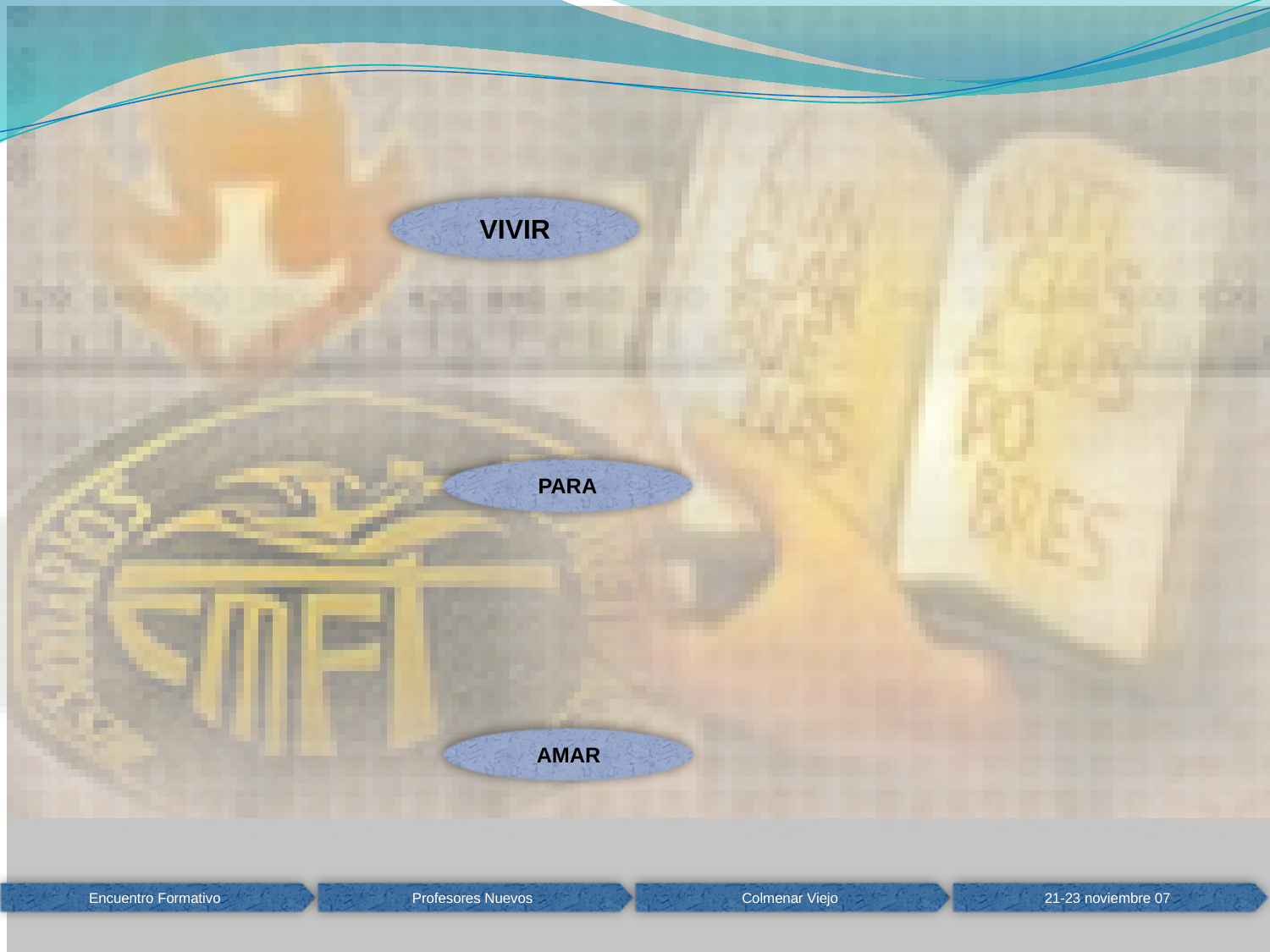

VIVIR
PARA
AMAR
21-23 noviembre 07
Encuentro Formativo
Profesores Nuevos
Colmenar Viejo